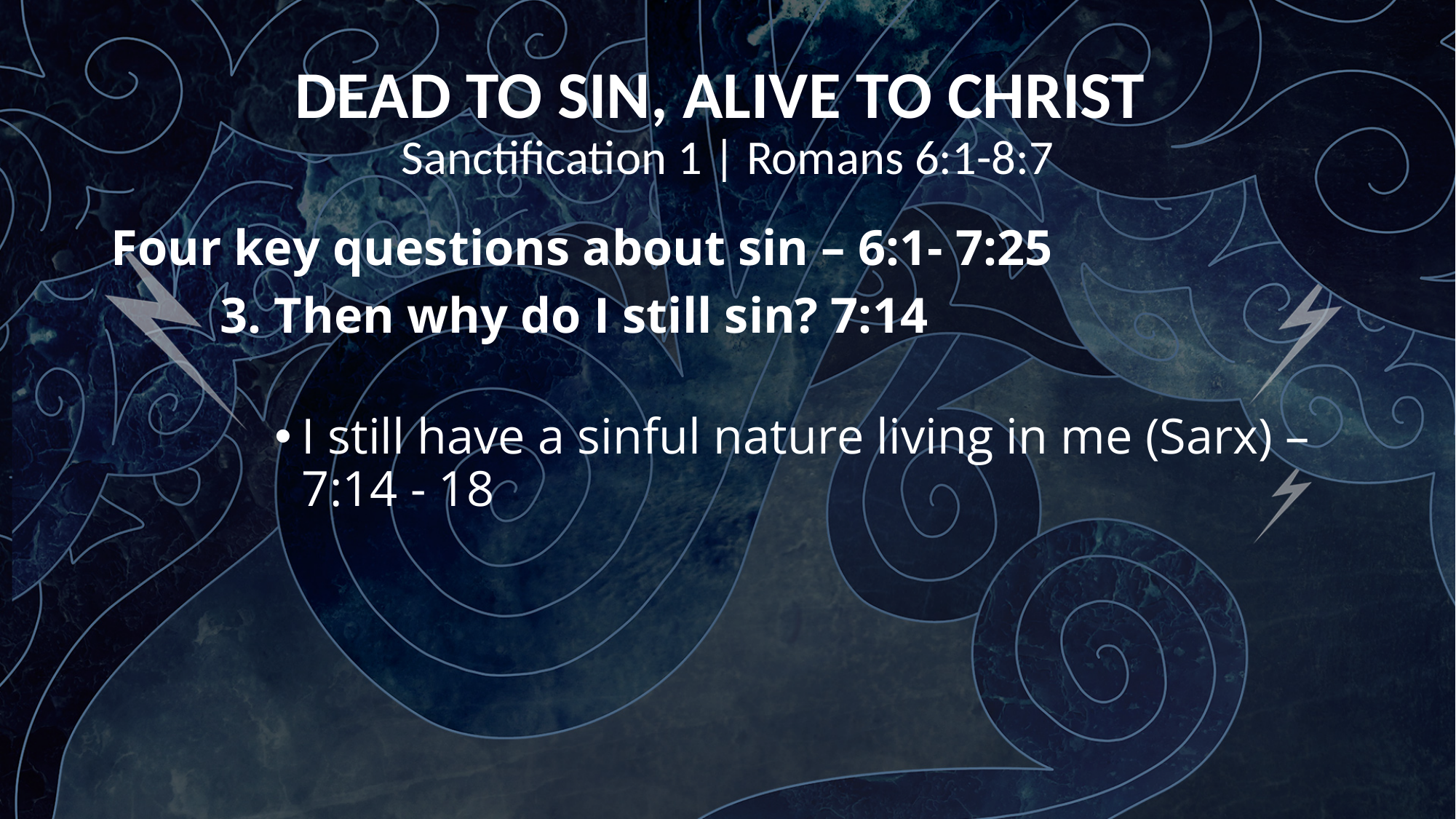

DEAD TO SIN, ALIVE TO CHRIST
Sanctification 1 | Romans 6:1-8:7
Four key questions about sin – 6:1- 7:25
	3. Then why do I still sin? 7:14

I still have a sinful nature living in me (Sarx) – 7:14 - 18